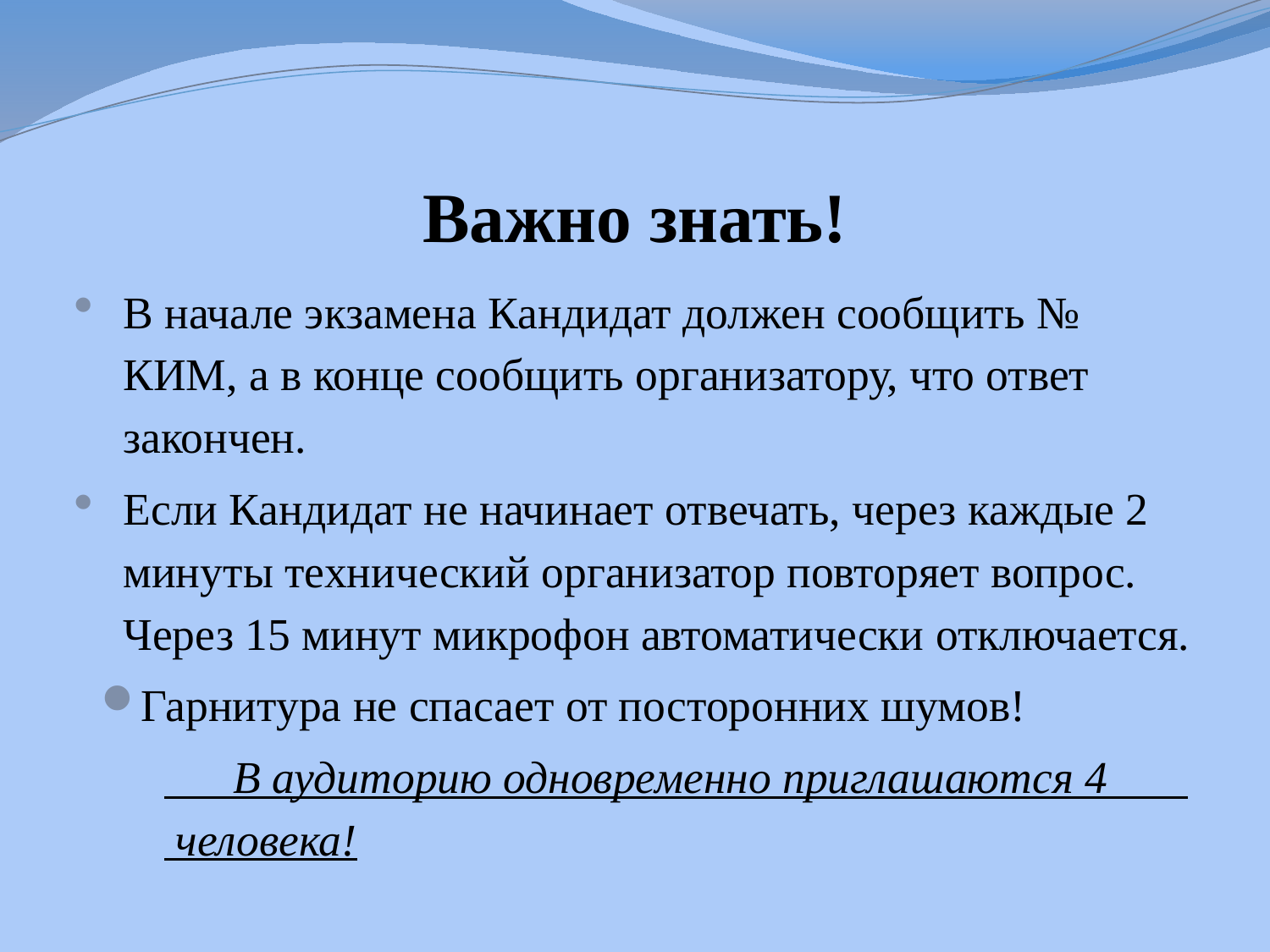

# Важно знать!
В начале экзамена Кандидат должен сообщить № КИМ, а в конце сообщить организатору, что ответ закончен.
Если Кандидат не начинает отвечать, через каждые 2 минуты технический организатор повторяет вопрос. Через 15 минут микрофон автоматически отключается.
Гарнитура не спасает от посторонних шумов!
      В аудиторию одновременно приглашаются 4         человека!